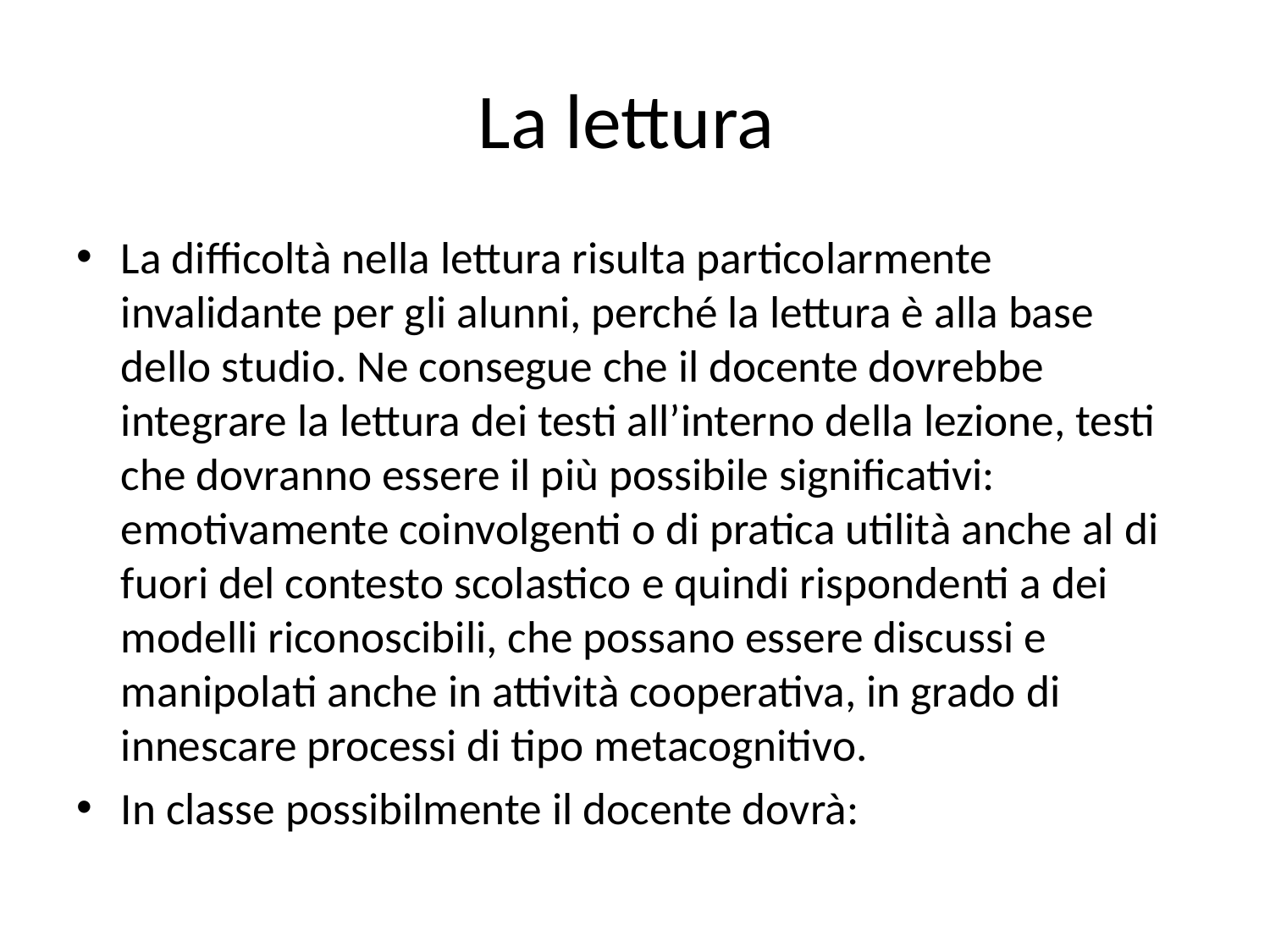

# La lettura
La difficoltà nella lettura risulta particolarmente invalidante per gli alunni, perché la lettura è alla base dello studio. Ne consegue che il docente dovrebbe integrare la lettura dei testi all’interno della lezione, testi che dovranno essere il più possibile significativi: emotivamente coinvolgenti o di pratica utilità anche al di fuori del contesto scolastico e quindi rispondenti a dei modelli riconoscibili, che possano essere discussi e manipolati anche in attività cooperativa, in grado di innescare processi di tipo metacognitivo.
In classe possibilmente il docente dovrà: